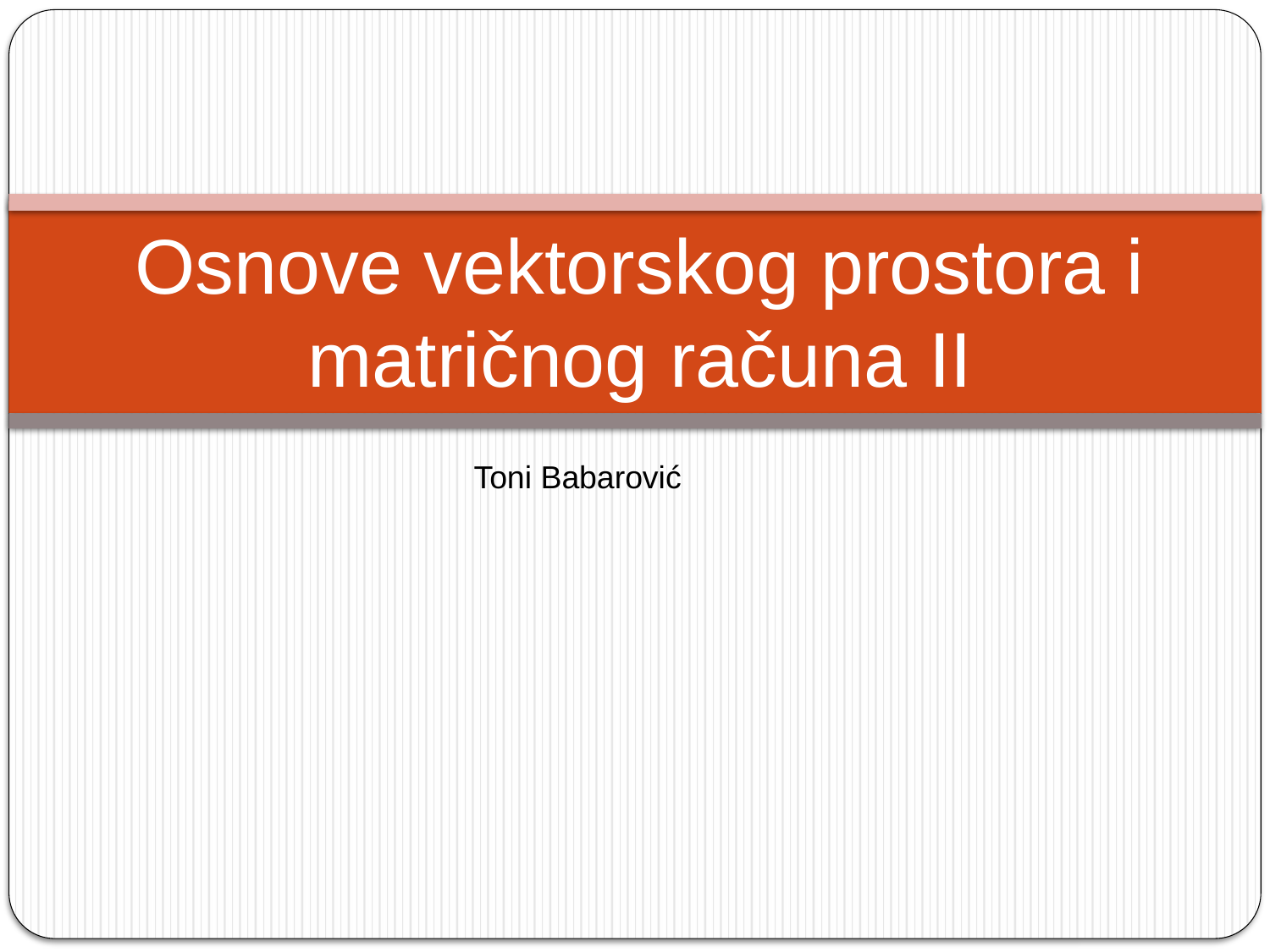

# Osnove vektorskog prostora i matričnog računa II
Toni Babarović